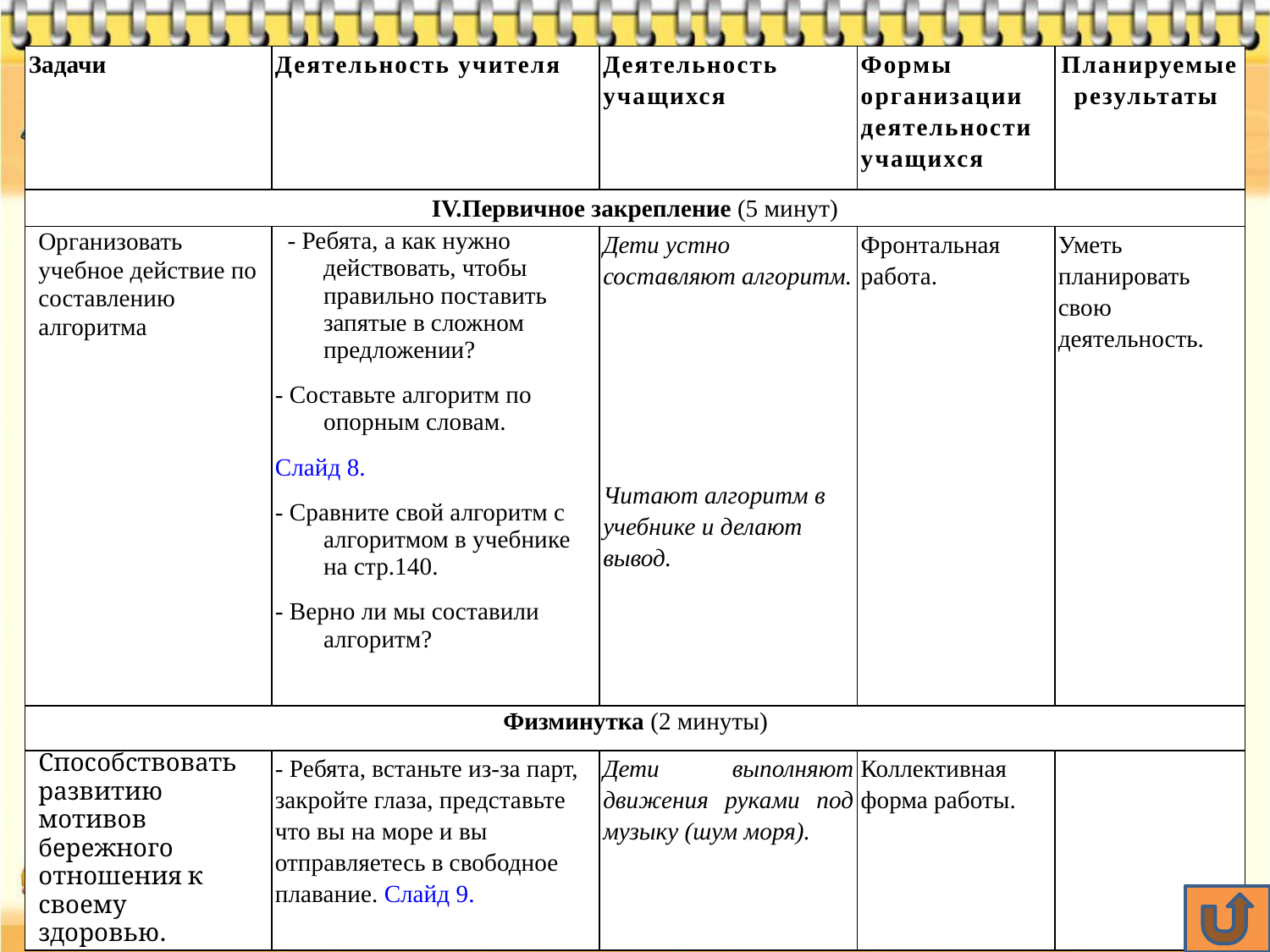

| Задачи | Деятельность учителя | Деятельность учащихся | Формы организации деятельности учащихся | Планируемые результаты |
| --- | --- | --- | --- | --- |
| IV.Первичное закрепление (5 минут) |  |  |  |  |
| Организовать учебное действие по составлению алгоритма | - Ребята, а как нужно действовать, чтобы правильно поставить запятые в сложном предложении? - Составьте алгоритм по опорным словам. Слайд 8. - Сравните свой алгоритм с алгоритмом в учебнике на стр.140. - Верно ли мы составили алгоритм? | Дети устно составляют алгоритм. Читают алгоритм в учебнике и делают вывод. | Фронтальная работа. | Уметь планировать свою деятельность. |
| Физминутка (2 минуты) |  |  |  |  |
| Способствовать развитию мотивов бережного отношения к своему здоровью. | - Ребята, встаньте из-за парт, закройте глаза, представьте что вы на море и вы отправляетесь в свободное плавание. Слайд 9. | Дети выполняют движения руками под музыку (шум моря). | Коллективная форма работы. |  |